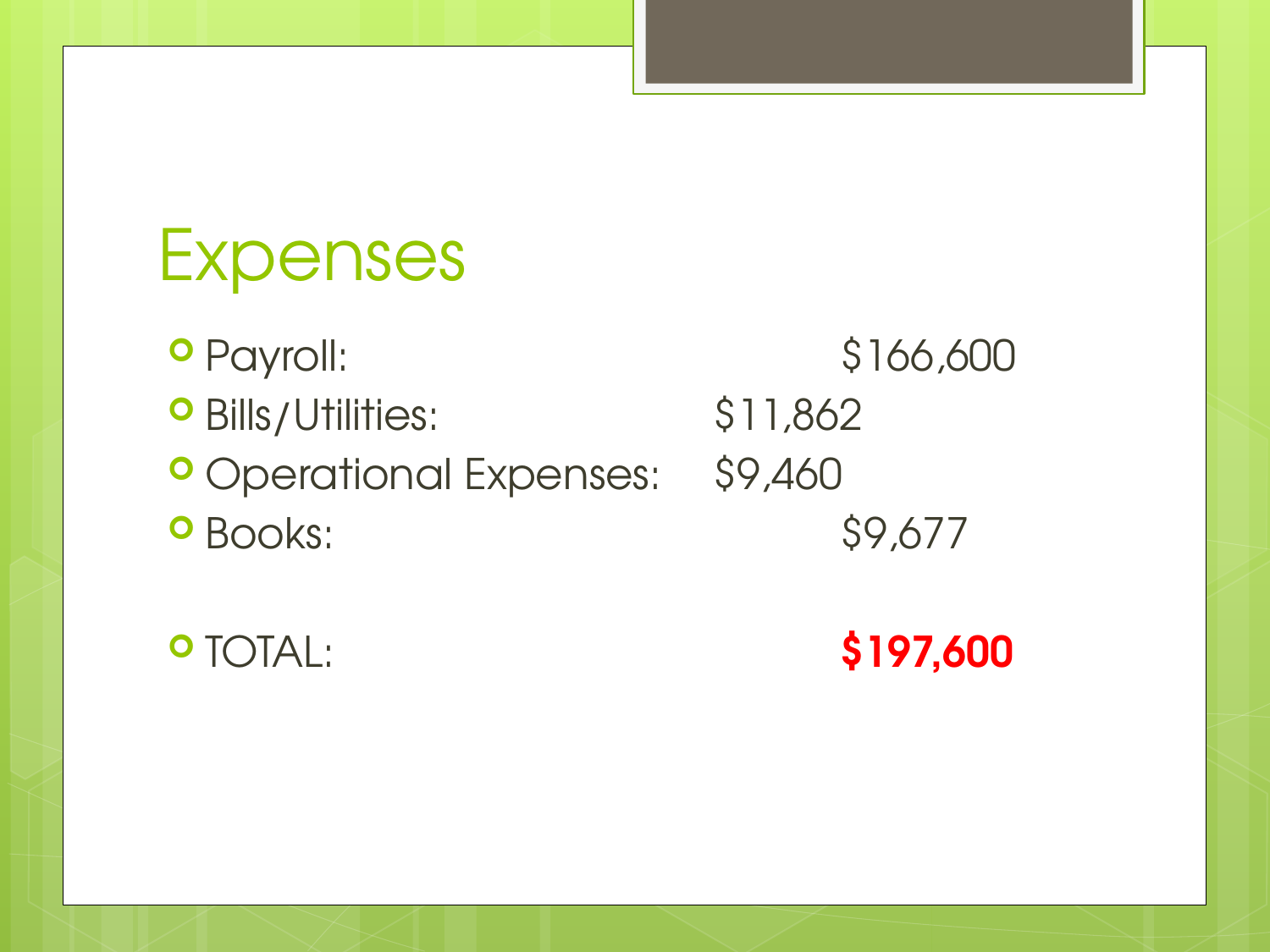

# Expenses
Payroll: 				$166,600
Bills/Utilities: 			$11,862
Operational Expenses: 	$9,460
Books:				$9,677

TOTAL: 				$197,600